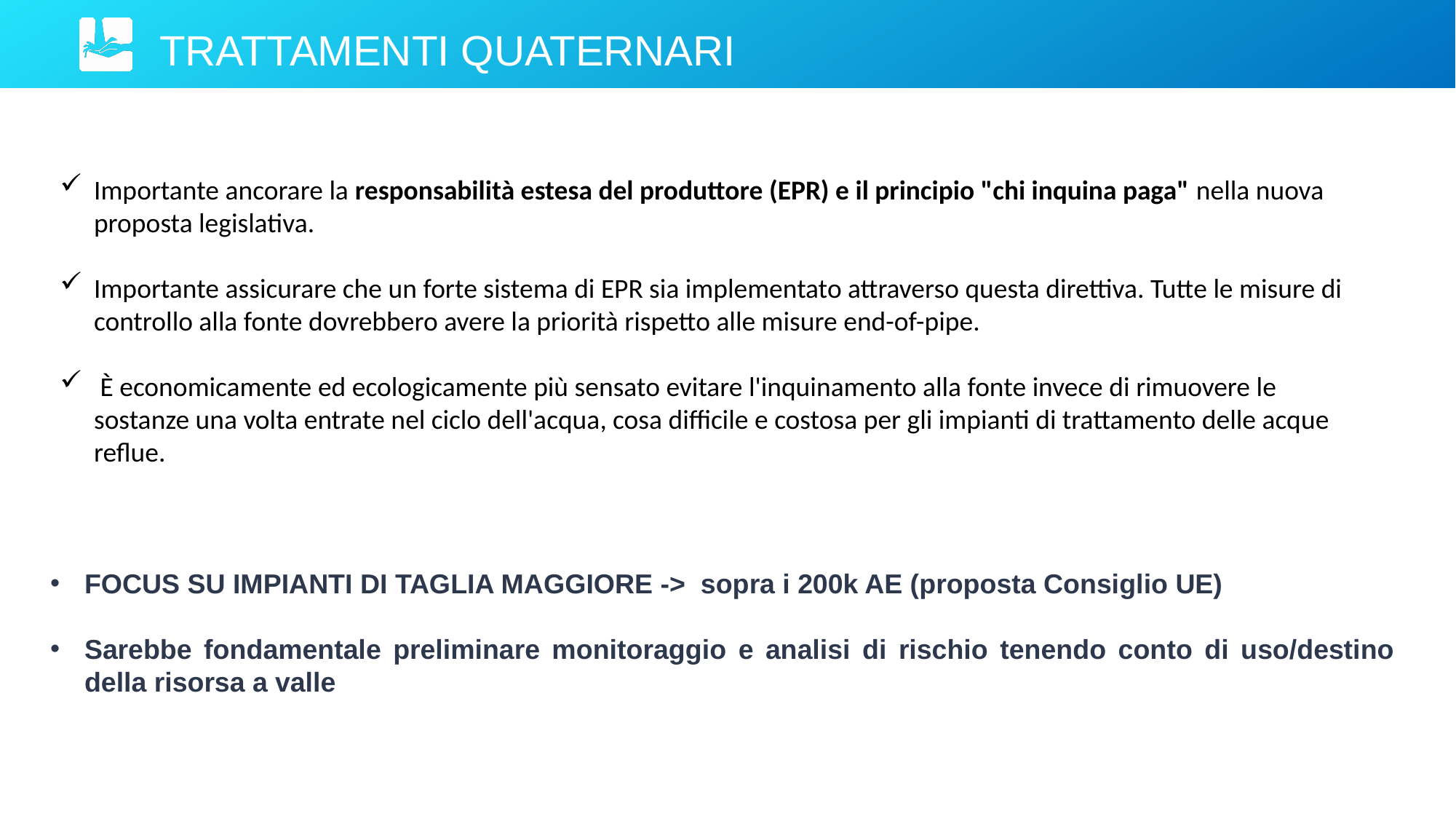

TRATTAMENTI QUATERNARI
Importante ancorare la responsabilità estesa del produttore (EPR) e il principio "chi inquina paga" nella nuova proposta legislativa.

Importante assicurare che un forte sistema di EPR sia implementato attraverso questa direttiva. Tutte le misure di controllo alla fonte dovrebbero avere la priorità rispetto alle misure end-of-pipe.

 È economicamente ed ecologicamente più sensato evitare l'inquinamento alla fonte invece di rimuovere le sostanze una volta entrate nel ciclo dell'acqua, cosa difficile e costosa per gli impianti di trattamento delle acque reflue.

FOCUS SU IMPIANTI DI TAGLIA MAGGIORE ->  sopra i 200k AE (proposta Consiglio UE)

Sarebbe fondamentale preliminare monitoraggio e analisi di rischio tenendo conto di uso/destino della risorsa a valle